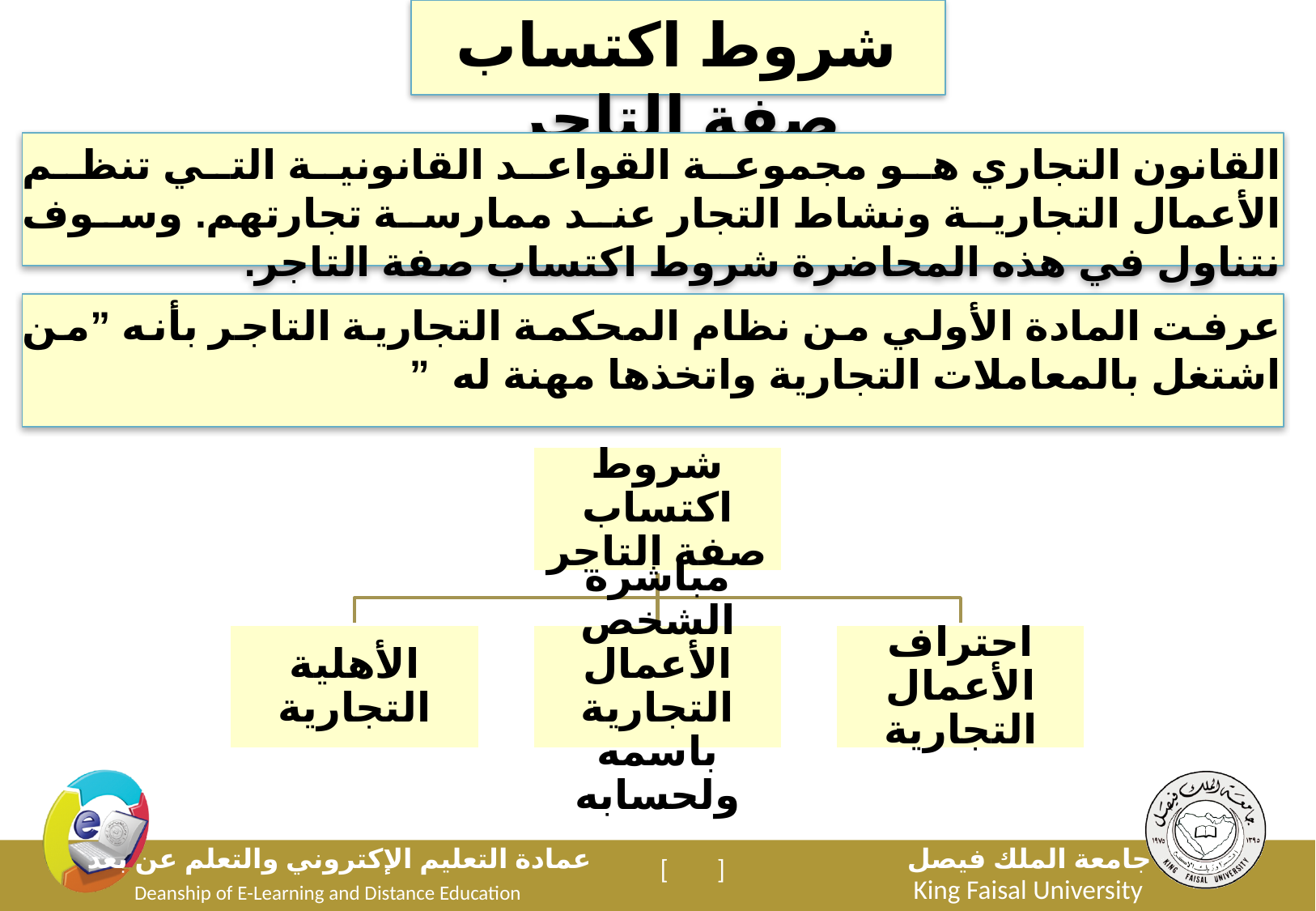

شروط اكتساب صفة التاجر

القانون التجاري هو مجموعة القواعد القانونية التي تنظم الأعمال التجارية ونشاط التجار عند ممارسة تجارتهم. وسوف نتناول في هذه المحاضرة شروط اكتساب صفة التاجر.
عرفت المادة الأولي من نظام المحكمة التجارية التاجر بأنه ”من اشتغل بالمعاملات التجارية واتخذها مهنة له  ”
شروط اكتساب صفة التاجر
الأهلية التجارية
مباشرة الشخص الأعمال التجارية باسمه ولحسابه
احتراف الأعمال التجارية